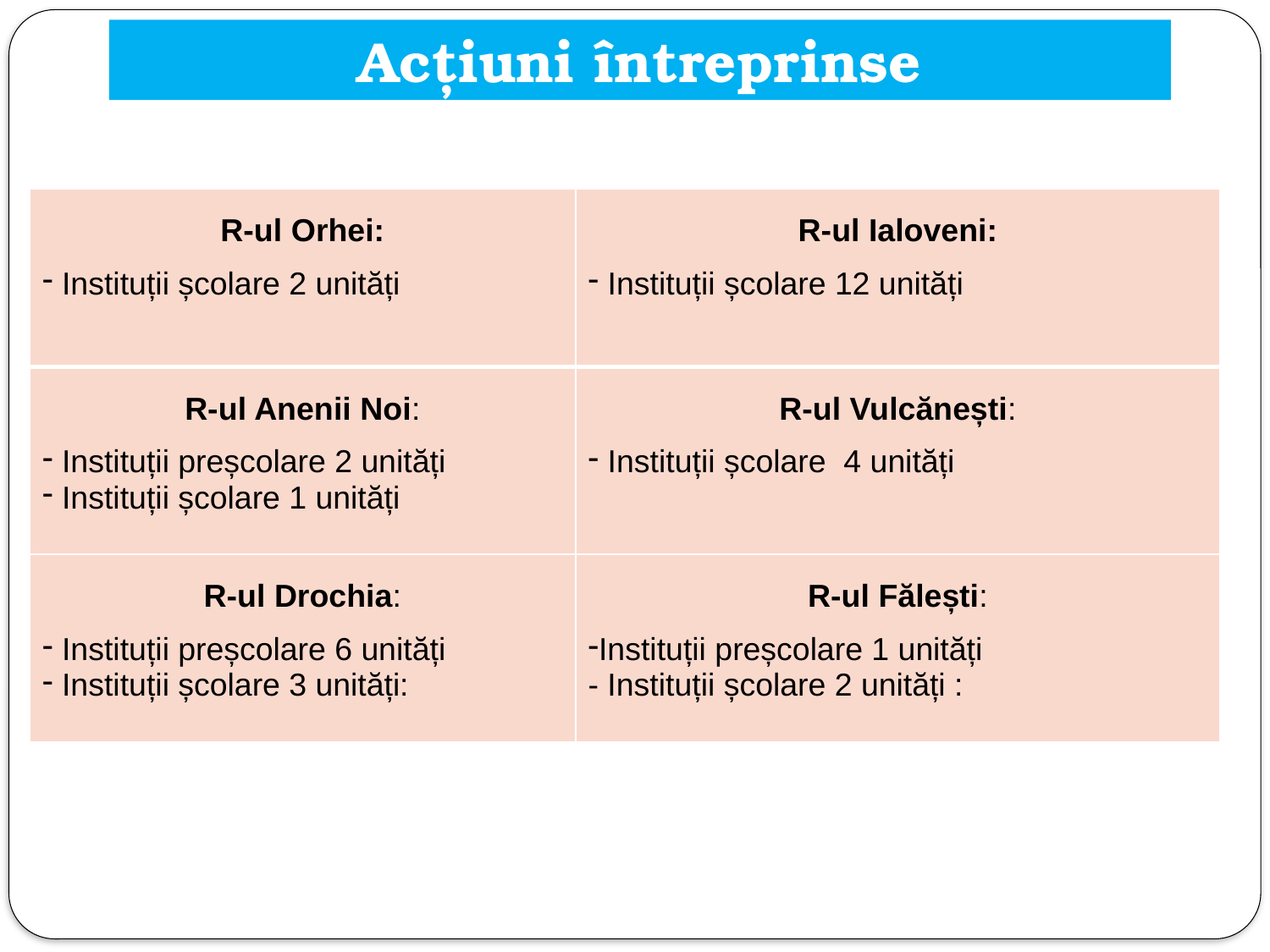

Acțiuni întreprinse
| R-ul Orhei: Instituții școlare 2 unități | R-ul Ialoveni: Instituții școlare 12 unități |
| --- | --- |
| R-ul Anenii Noi: Instituții preșcolare 2 unități Instituții școlare 1 unități | R-ul Vulcănești: Instituții școlare 4 unități |
| R-ul Drochia: Instituții preșcolare 6 unități Instituții școlare 3 unități: | R-ul Fălești: Instituții preșcolare 1 unități - Instituții școlare 2 unități : |